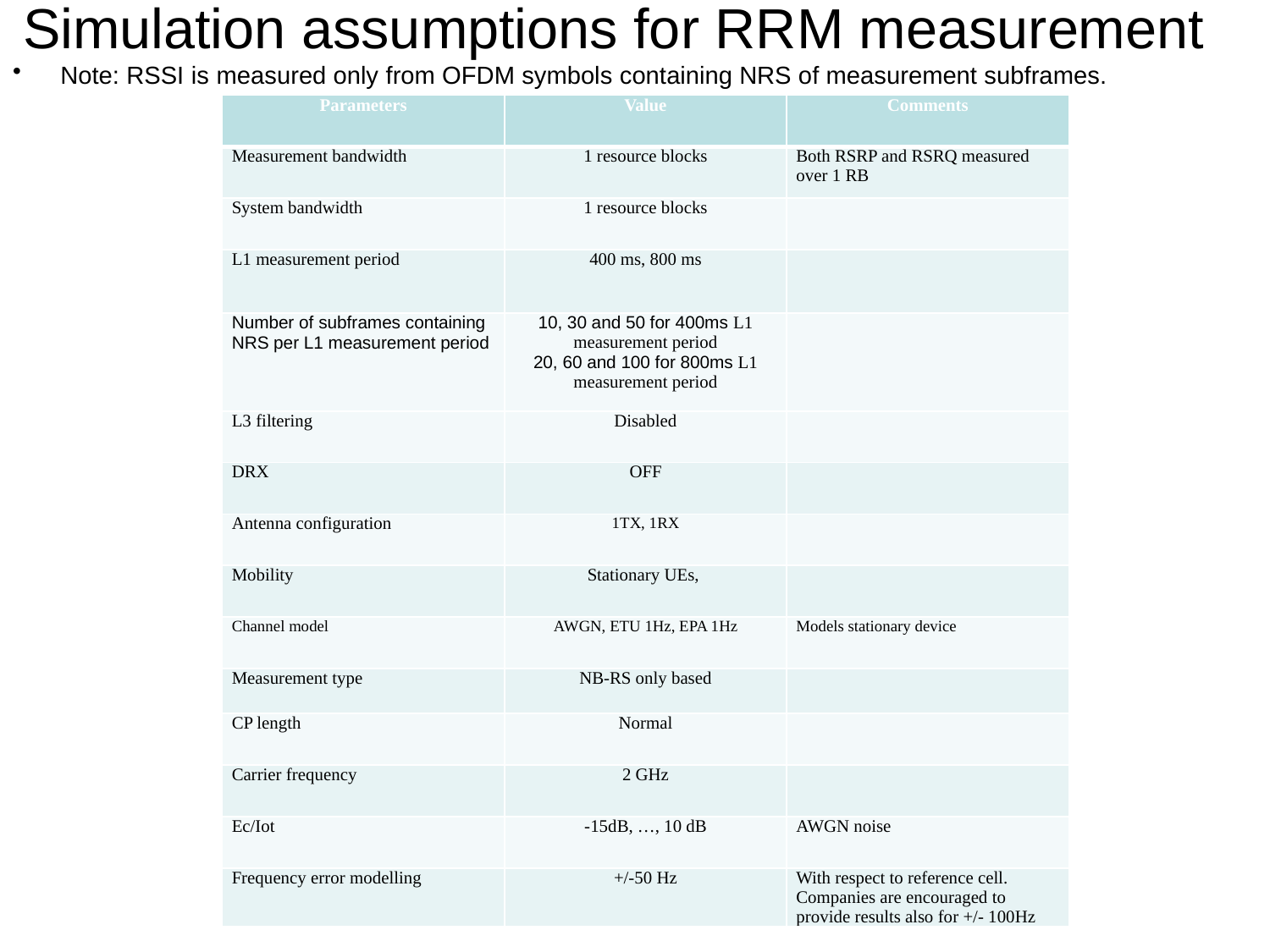

# Simulation assumptions for RRM measurement
Note: RSSI is measured only from OFDM symbols containing NRS of measurement subframes.

| Parameters | Value | Comments |
| --- | --- | --- |
| Measurement bandwidth | 1 resource blocks | Both RSRP and RSRQ measured over 1 RB |
| System bandwidth | 1 resource blocks |  |
| L1 measurement period | 400 ms, 800 ms |  |
| Number of subframes containing NRS per L1 measurement period | 10, 30 and 50 for 400ms L1 measurement period 20, 60 and 100 for 800ms L1 measurement period |  |
| L3 filtering | Disabled |  |
| DRX | OFF |  |
| Antenna configuration | 1TX, 1RX |  |
| Mobility | Stationary UEs, |  |
| Channel model | AWGN, ETU 1Hz, EPA 1Hz | Models stationary device |
| Measurement type | NB-RS only based |  |
| CP length | Normal |  |
| Carrier frequency | 2 GHz |  |
| Ec/Iot | -15dB, …, 10 dB | AWGN noise |
| Frequency error modelling | +/-50 Hz | With respect to reference cell. Companies are encouraged to provide results also for +/- 100Hz |